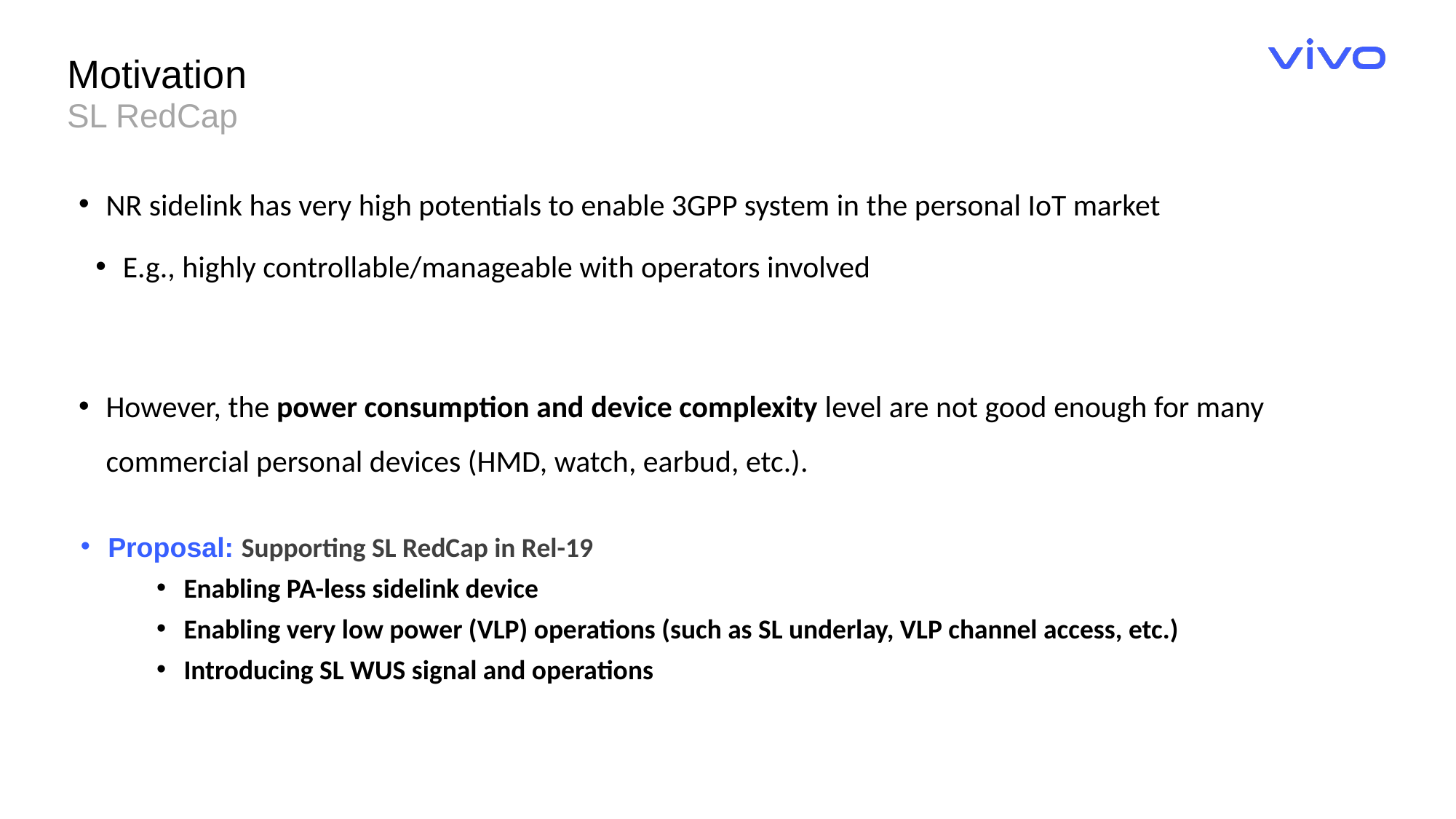

Motivation
SL RedCap
NR sidelink has very high potentials to enable 3GPP system in the personal IoT market
E.g., highly controllable/manageable with operators involved

However, the power consumption and device complexity level are not good enough for many commercial personal devices (HMD, watch, earbud, etc.).

Proposal: Supporting SL RedCap in Rel-19
Enabling PA-less sidelink device
Enabling very low power (VLP) operations (such as SL underlay, VLP channel access, etc.)
Introducing SL WUS signal and operations